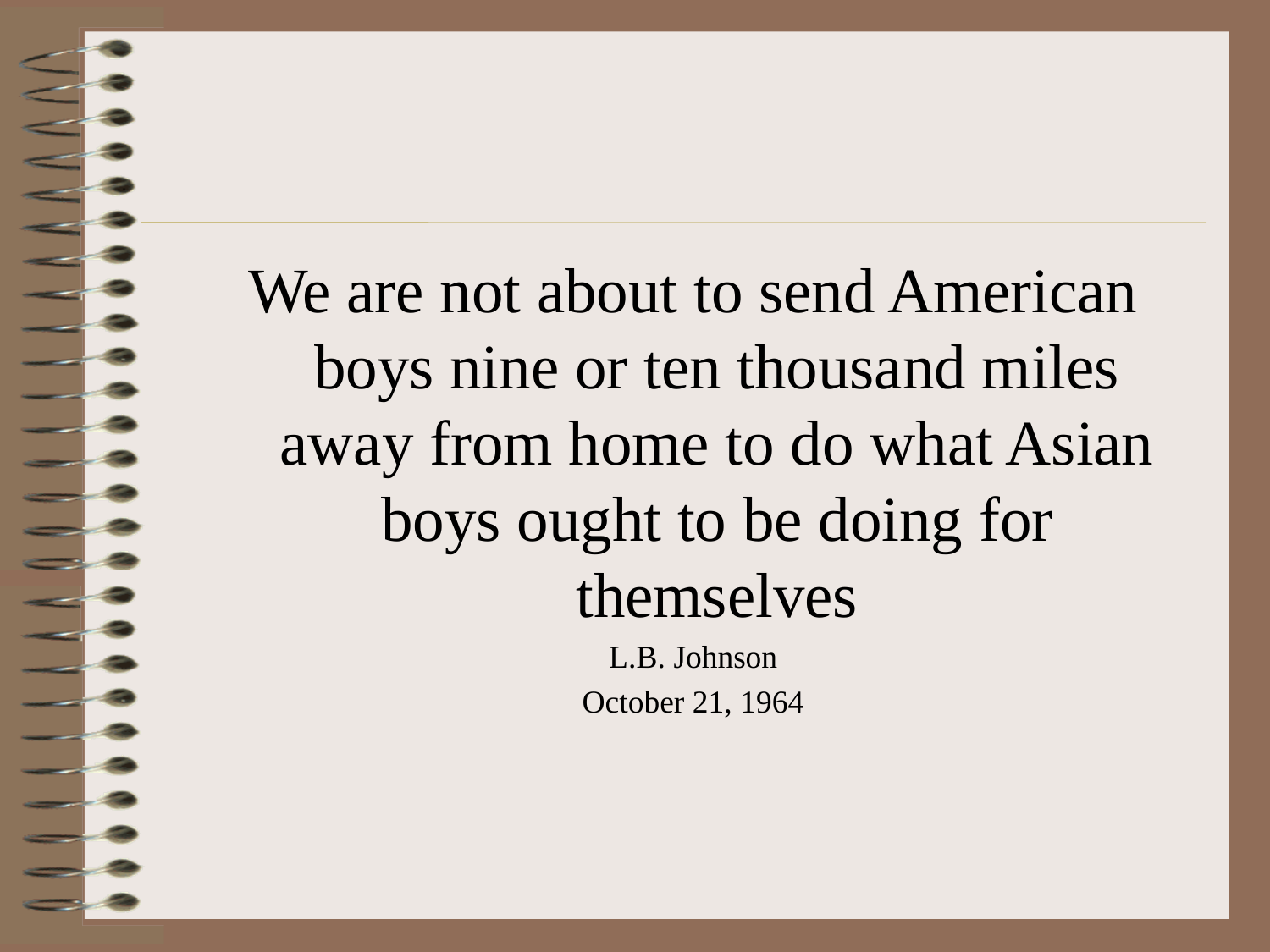

We are not about to send American boys nine or ten thousand miles away from home to do what Asian boys ought to be doing for themselves
L.B. Johnson
October 21, 1964